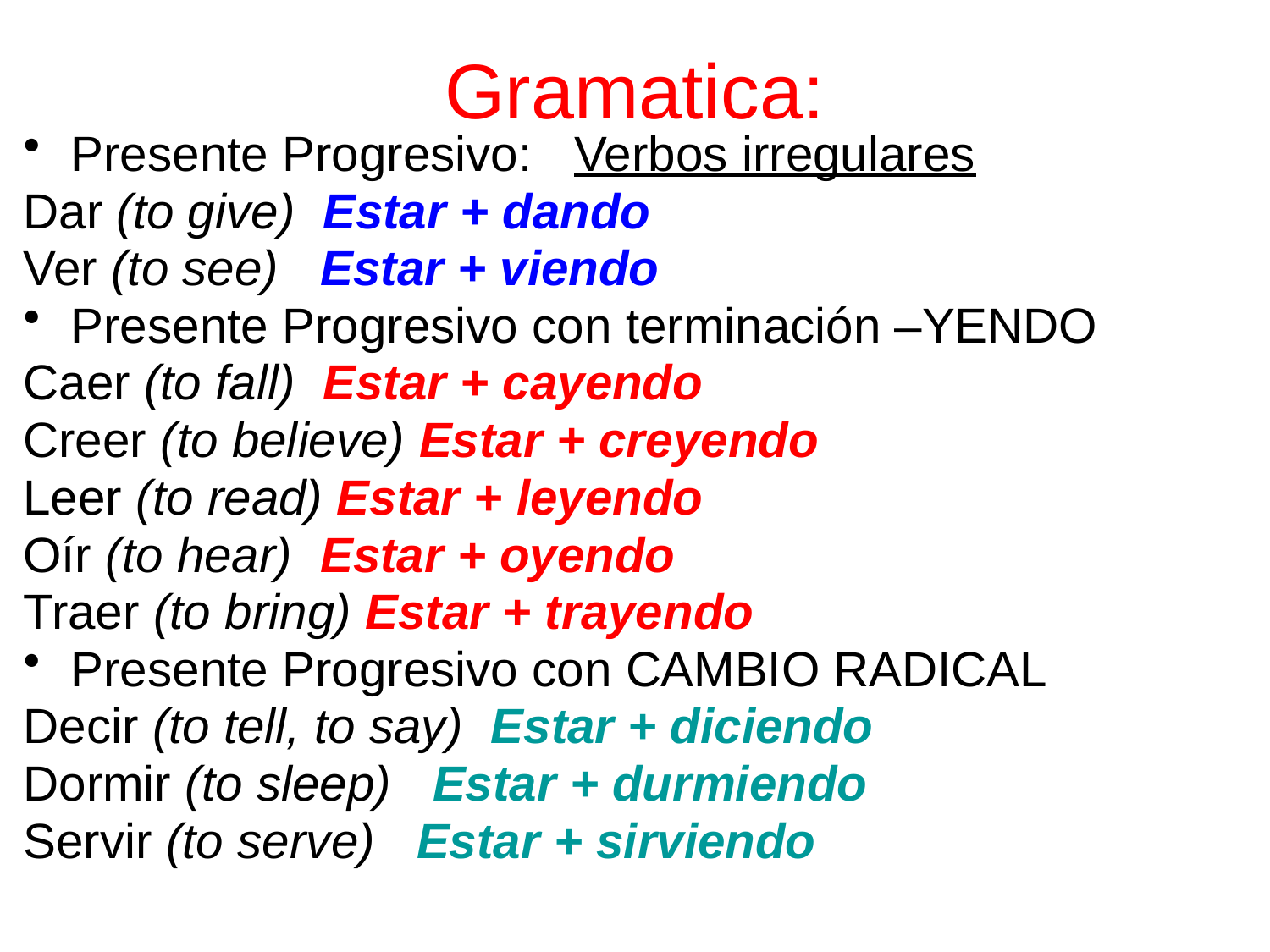

# Gramatica:
Presente Progresivo:   Verbos irregulares
Dar (to give)  Estar + dando
Ver (to see)   Estar + viendo
Presente Progresivo con terminación –YENDO
Caer (to fall)  Estar + cayendo
Creer (to believe) Estar + creyendo
Leer (to read) Estar + leyendo
Oír (to hear)  Estar + oyendo
Traer (to bring) Estar + trayendo
Presente Progresivo con CAMBIO RADICAL
Decir (to tell, to say)  Estar + diciendo
Dormir (to sleep)   Estar + durmiendo
Servir (to serve)   Estar + sirviendo